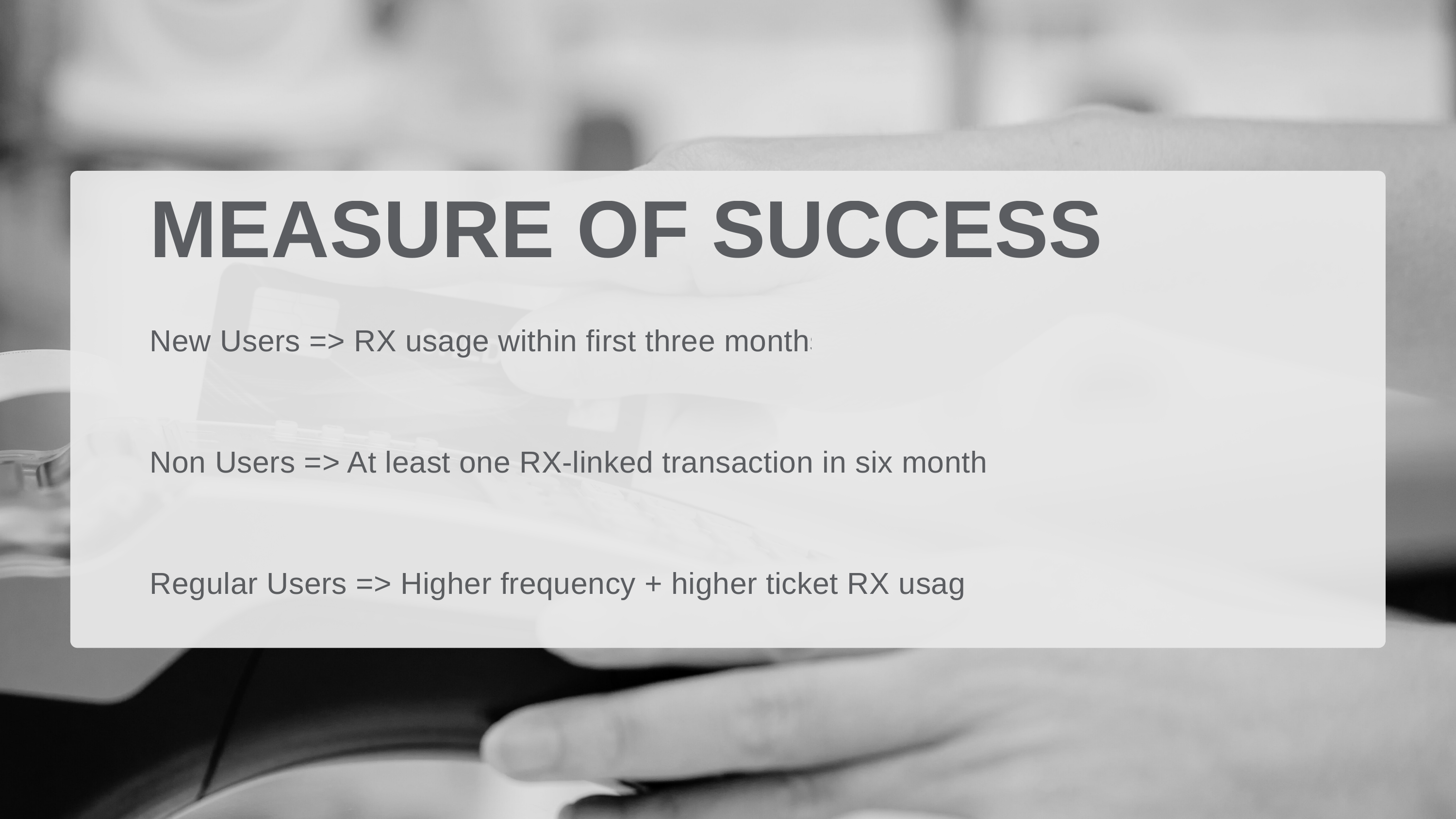

MEASURE OF SUCCESS
New Users => RX usage within first three months

Non Users => At least one RX-linked transaction in six months

Regular Users => Higher frequency + higher ticket RX usage